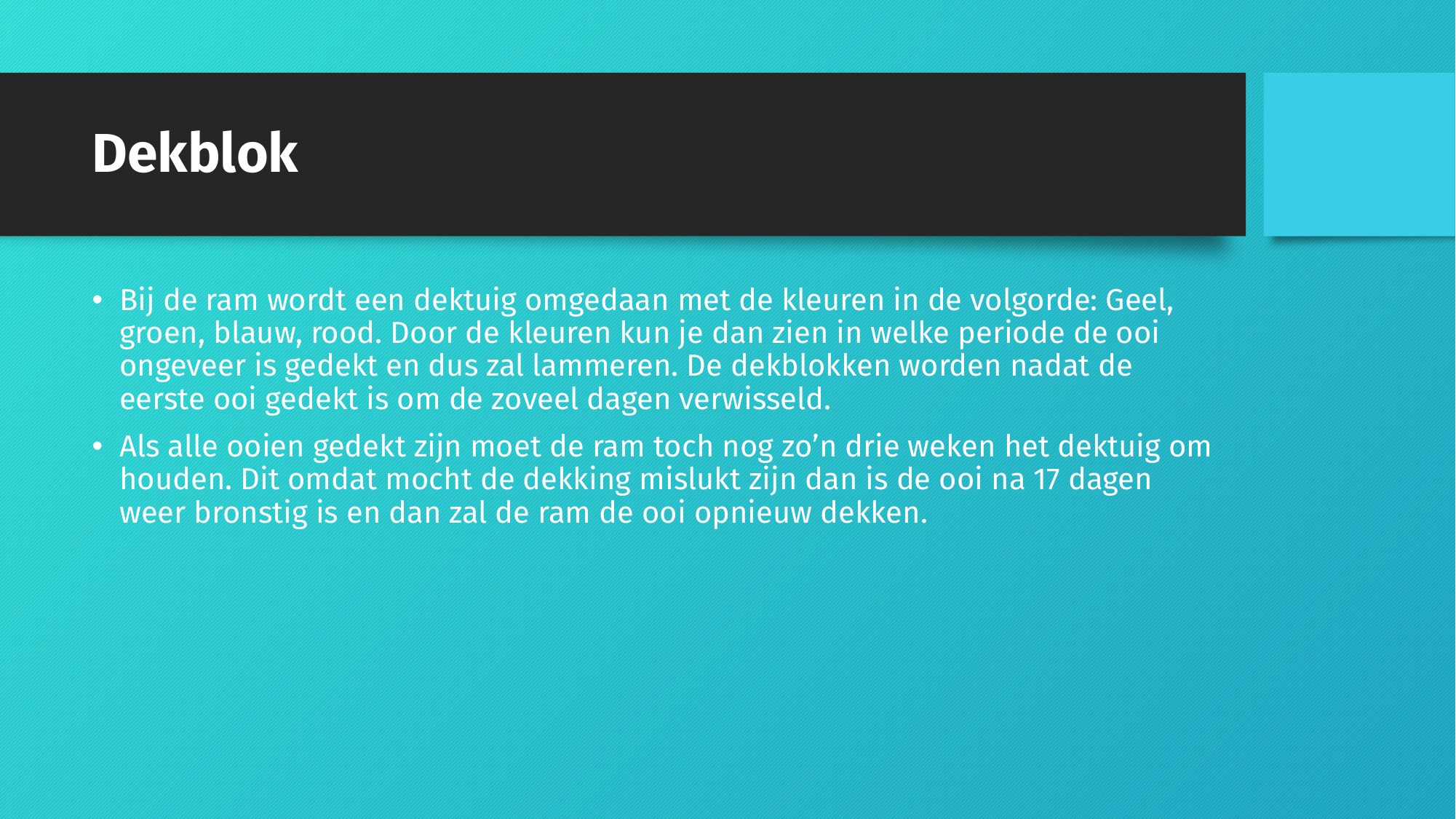

# Dekblok
Bij de ram wordt een dektuig omgedaan met de kleuren in de volgorde: Geel, groen, blauw, rood. Door de kleuren kun je dan zien in welke periode de ooi ongeveer is gedekt en dus zal lammeren. De dekblokken worden nadat de eerste ooi gedekt is om de zoveel dagen verwisseld.
Als alle ooien gedekt zijn moet de ram toch nog zo’n drie weken het dektuig om houden. Dit omdat mocht de dekking mislukt zijn dan is de ooi na 17 dagen weer bronstig is en dan zal de ram de ooi opnieuw dekken.